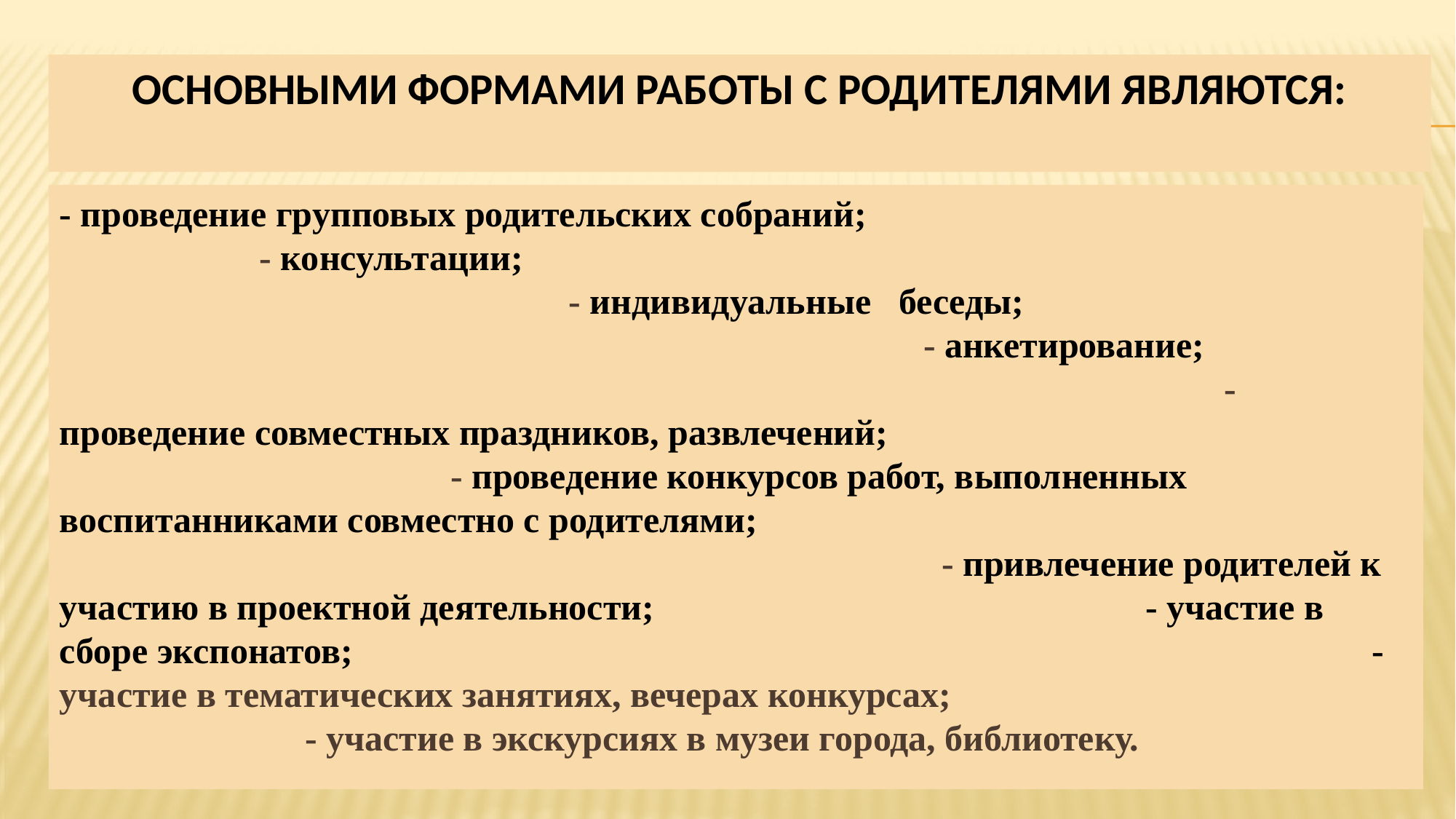

# Основными формами работы с родителями являются:
- проведение групповых родительских собраний;                                                                                   - консультации;                                                                                                                                                          - индивидуальные   беседы;                                                                                                                                          - анкетирование;                                                                                                                                                       - проведение совместных праздников, развлечений;                                                                                                     - проведение конкурсов работ, выполненных воспитанниками совместно с родителями;                                                                                                                                                                          - привлечение родителей к участию в проектной деятельности;                                                      - участие в сборе экспонатов;                                                                                                                -  участие в тематических занятиях, вечерах конкурсах;                                                                              - участие в экскурсиях в музеи города, библиотеку.